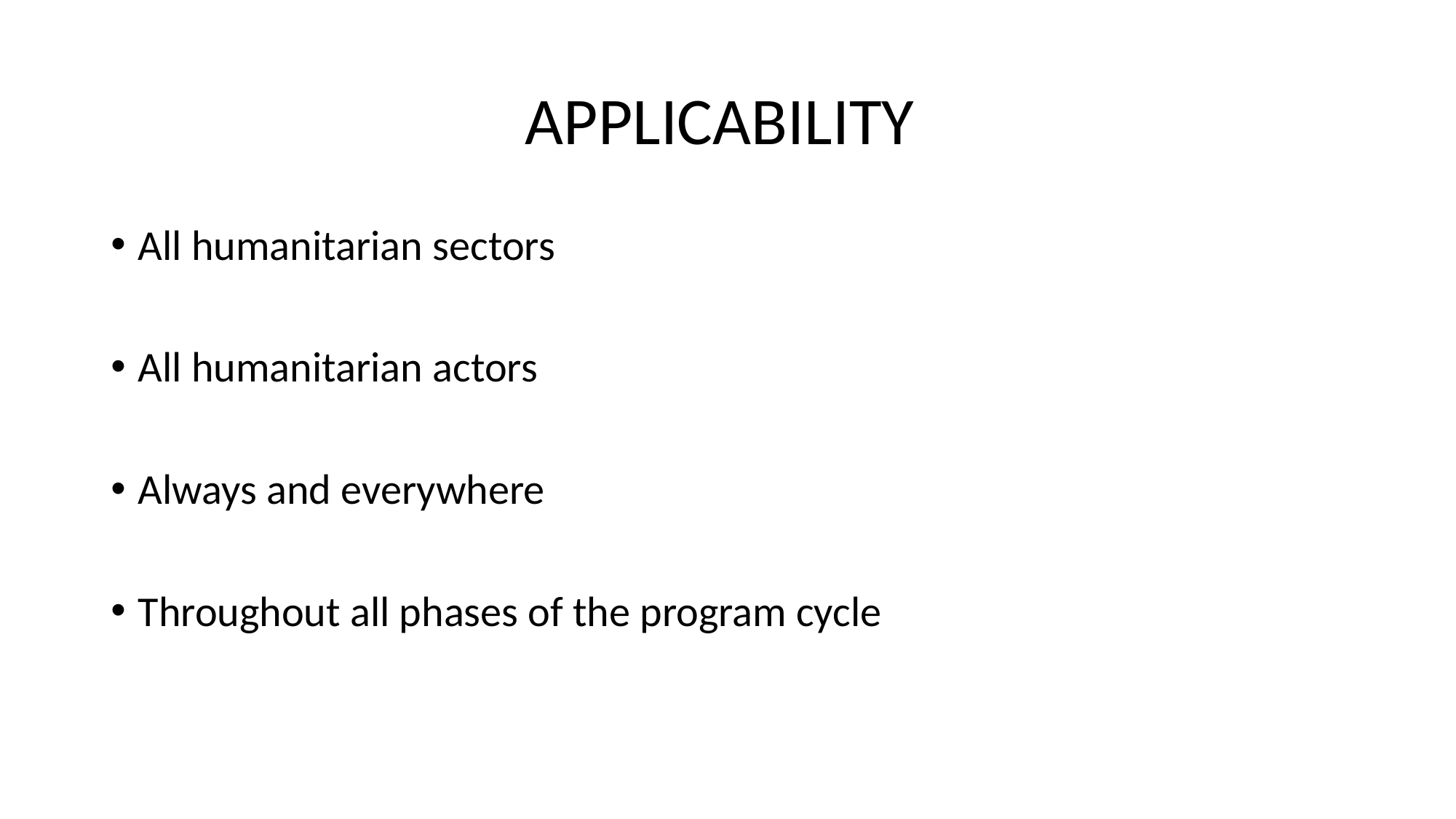

# APPLICABILITY
All humanitarian sectors

All humanitarian actors

Always and everywhere

Throughout all phases of the program cycle